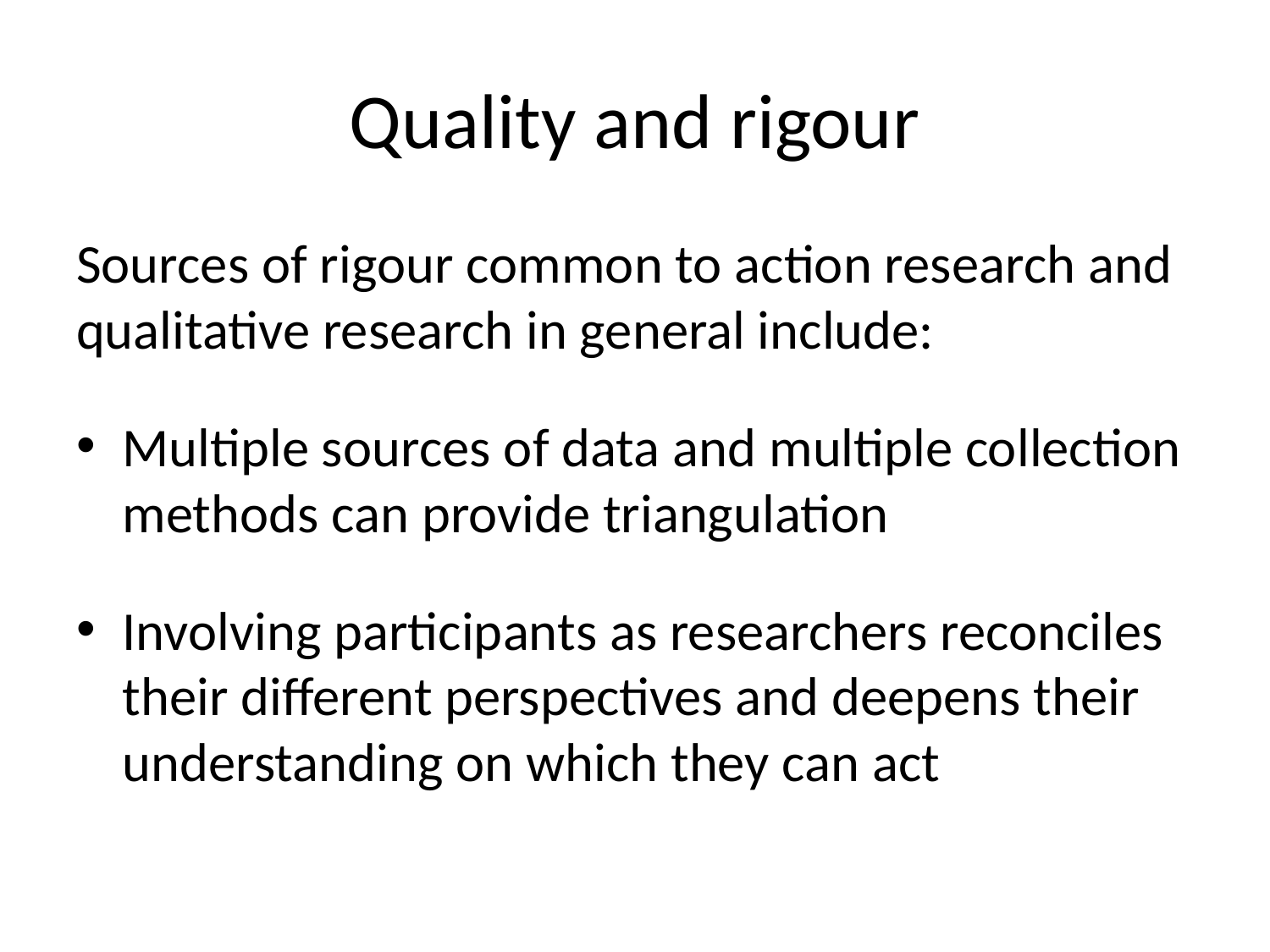

# Quality and rigour
Sources of rigour common to action research and qualitative research in general include:
Multiple sources of data and multiple collection methods can provide triangulation
Involving participants as researchers reconciles their different perspectives and deepens their understanding on which they can act